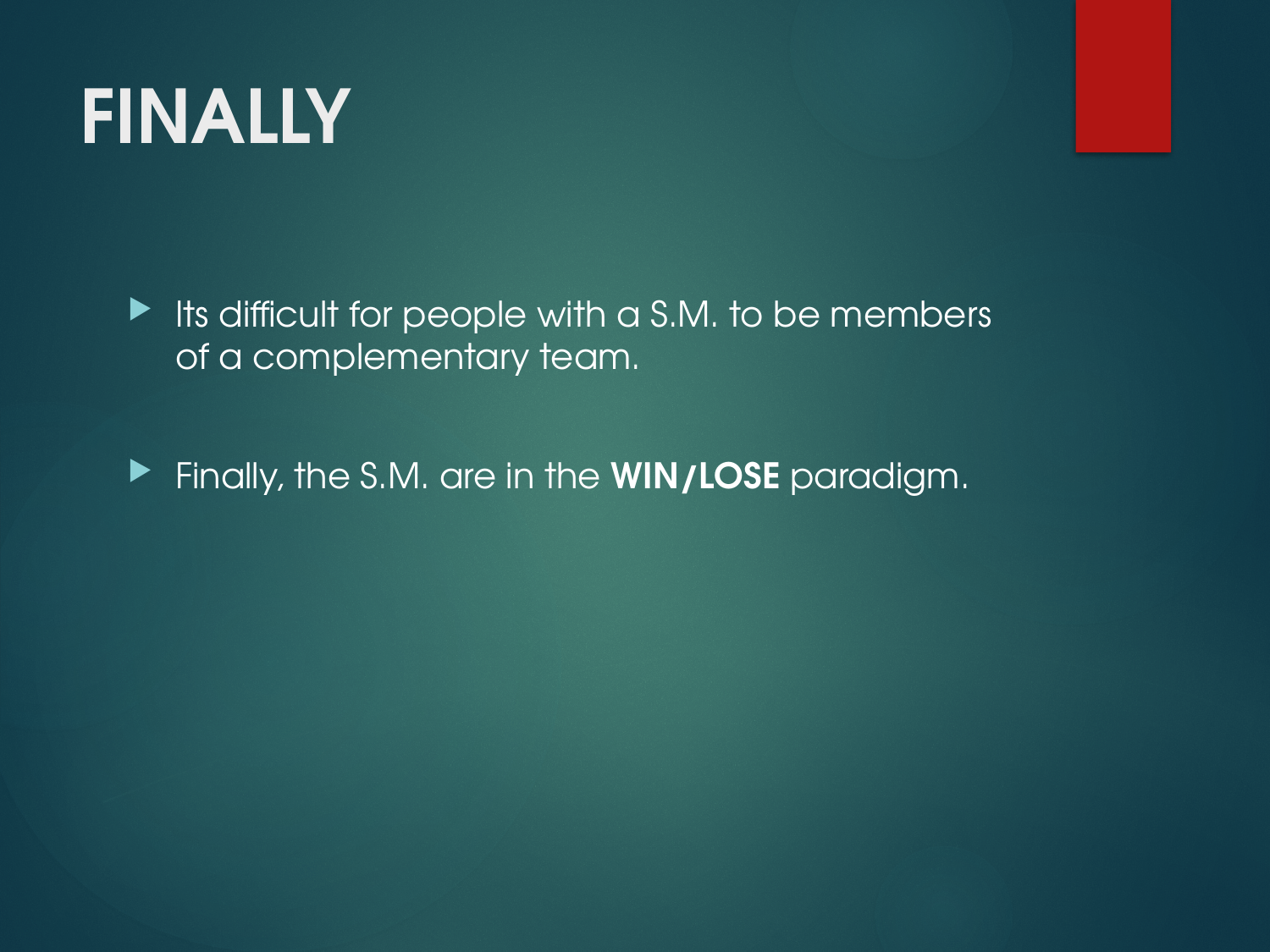

# FINALLY
Its difficult for people with a S.M. to be members of a complementary team.

Finally, the S.M. are in the WIN/LOSE paradigm.